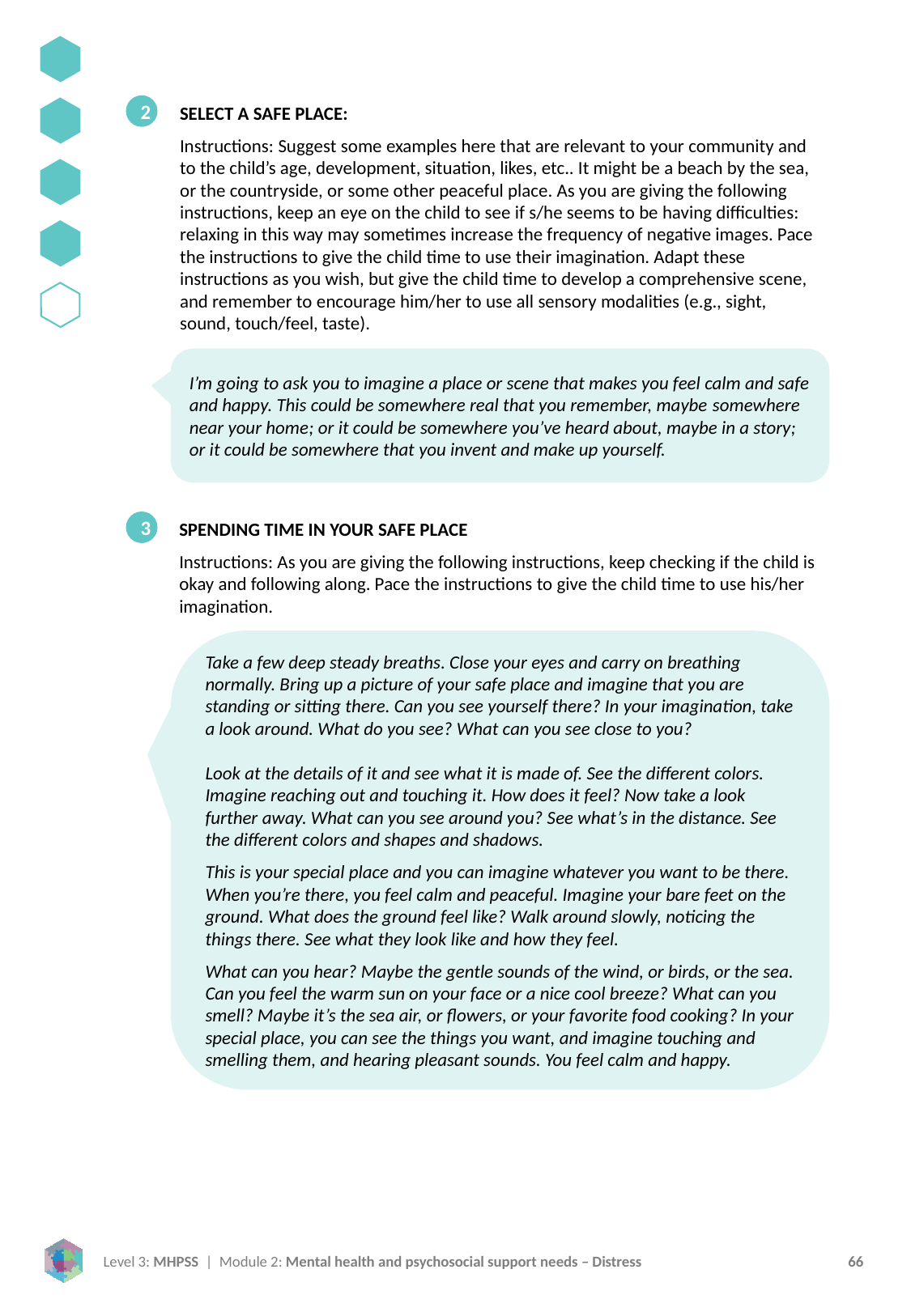

2
SELECT A SAFE PLACE:
Instructions: Suggest some examples here that are relevant to your community and to the child’s age, development, situation, likes, etc.. It might be a beach by the sea, or the countryside, or some other peaceful place. As you are giving the following instructions, keep an eye on the child to see if s/he seems to be having difficulties: relaxing in this way may sometimes increase the frequency of negative images. Pace the instructions to give the child time to use their imagination. Adapt these instructions as you wish, but give the child time to develop a comprehensive scene, and remember to encourage him/her to use all sensory modalities (e.g., sight, sound, touch/feel, taste).

I’m going to ask you to imagine a place or scene that makes you feel calm and safe and happy. This could be somewhere real that you remember, maybe somewhere near your home; or it could be somewhere you’ve heard about, maybe in a story; or it could be somewhere that you invent and make up yourself.
3
SPENDING TIME IN YOUR SAFE PLACE
Instructions: As you are giving the following instructions, keep checking if the child is okay and following along. Pace the instructions to give the child time to use his/her imagination.
Take a few deep steady breaths. Close your eyes and carry on breathing normally. Bring up a picture of your safe place and imagine that you are standing or sitting there. Can you see yourself there? In your imagination, take a look around. What do you see? What can you see close to you?
Look at the details of it and see what it is made of. See the different colors. Imagine reaching out and touching it. How does it feel? Now take a look further away. What can you see around you? See what’s in the distance. See the different colors and shapes and shadows.
This is your special place and you can imagine whatever you want to be there. When you’re there, you feel calm and peaceful. Imagine your bare feet on the ground. What does the ground feel like? Walk around slowly, noticing the things there. See what they look like and how they feel.
What can you hear? Maybe the gentle sounds of the wind, or birds, or the sea. Can you feel the warm sun on your face or a nice cool breeze? What can you smell? Maybe it’s the sea air, or flowers, or your favorite food cooking? In your special place, you can see the things you want, and imagine touching and smelling them, and hearing pleasant sounds. You feel calm and happy.